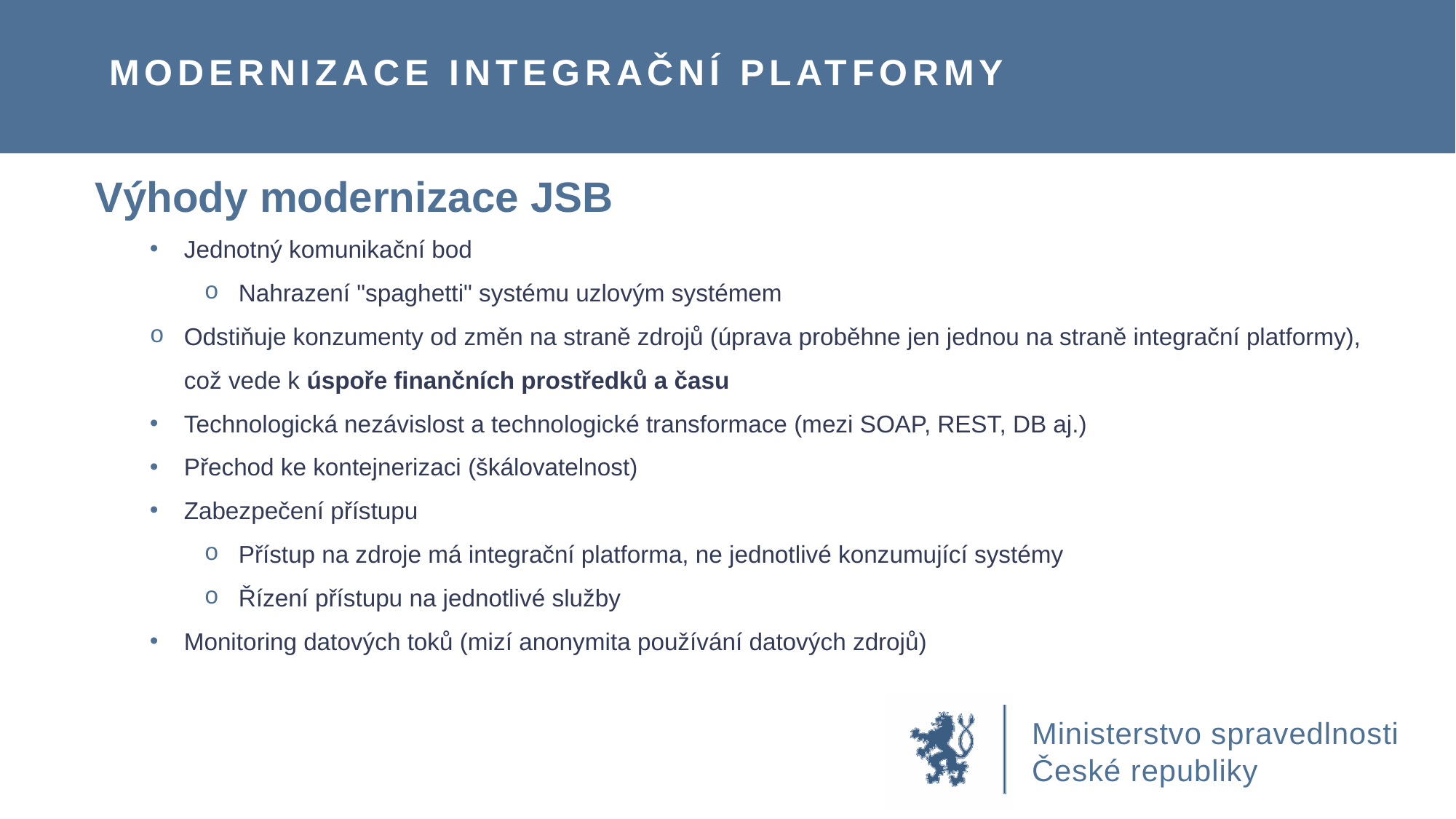

# Modernizace integrační platformy
Výhody modernizace JSB
Jednotný komunikační bod
Nahrazení "spaghetti" systému uzlovým systémem
Odstiňuje konzumenty od změn na straně zdrojů (úprava proběhne jen jednou na straně integrační platformy), což vede k úspoře finančních prostředků a času
Technologická nezávislost a technologické transformace (mezi SOAP, REST, DB aj.)
Přechod ke kontejnerizaci (škálovatelnost)
Zabezpečení přístupu
Přístup na zdroje má integrační platforma, ne jednotlivé konzumující systémy
Řízení přístupu na jednotlivé služby
Monitoring datových toků (mizí anonymita používání datových zdrojů)